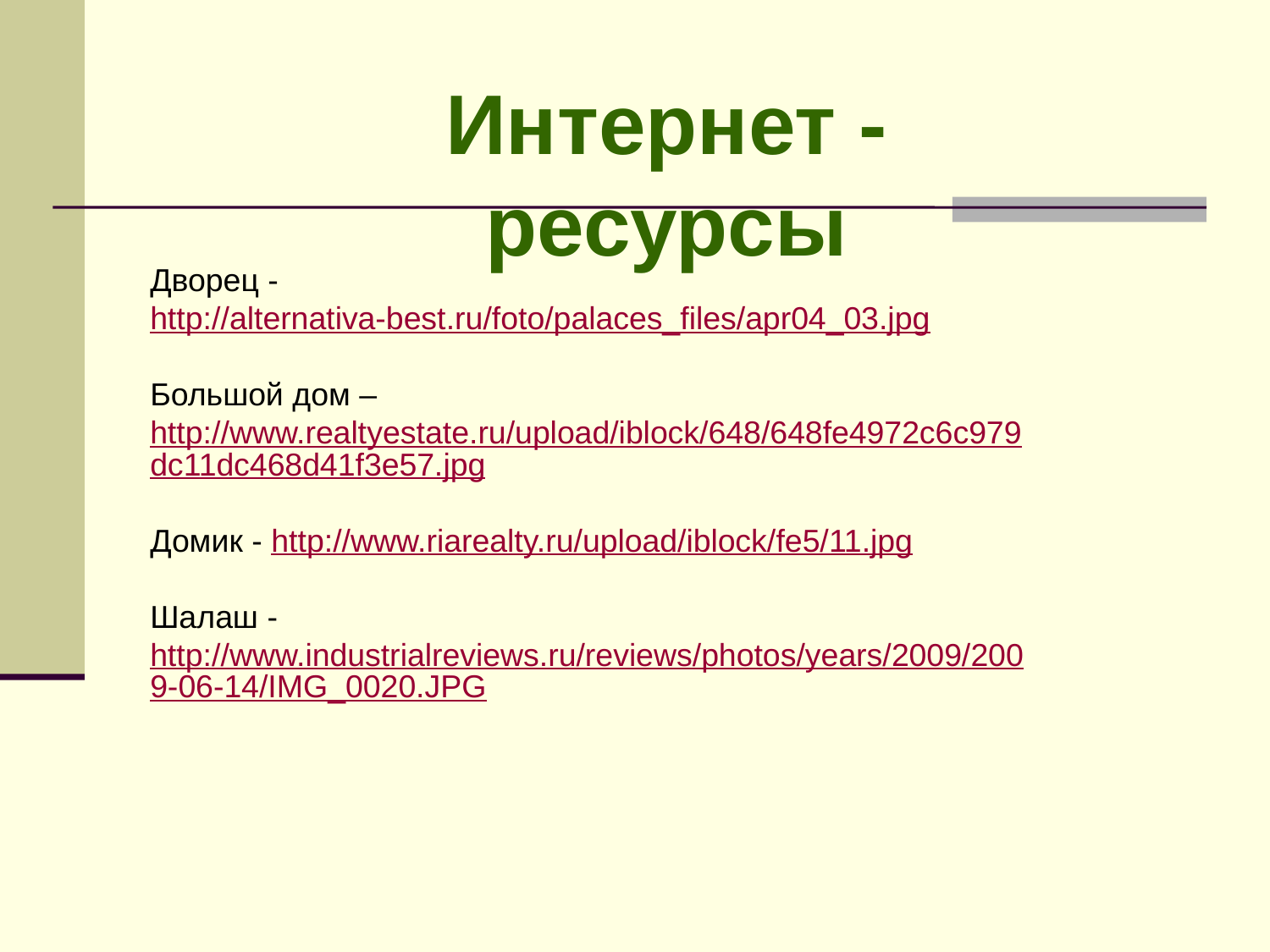

Интернет - ресурсы
Дворец - http://alternativa-best.ru/foto/palaces_files/apr04_03.jpg

Большой дом – http://www.realtyestate.ru/upload/iblock/648/648fe4972c6c979dc11dc468d41f3e57.jpg

Домик - http://www.riarealty.ru/upload/iblock/fe5/11.jpg

Шалаш -  http://www.industrialreviews.ru/reviews/photos/years/2009/2009-06-14/IMG_0020.JPG